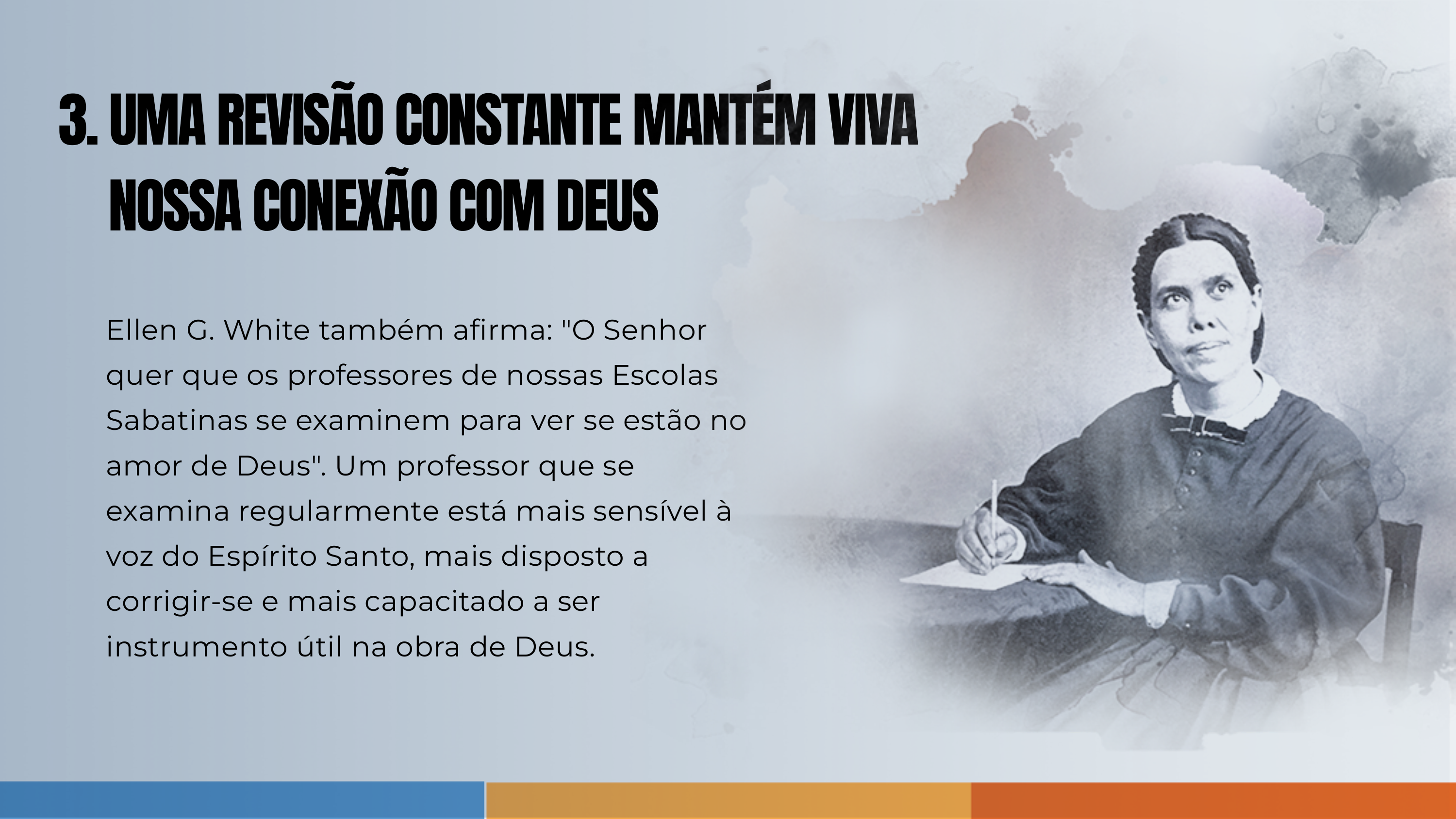

3. UMA REVISÃO CONSTANTE MANTÉM VIVA
    NOSSA CONEXÃO COM DEUS
Ellen G. White também afirma: "O Senhor quer que os professores de nossas Escolas Sabatinas se examinem para ver se estão no amor de Deus". Um professor que se examina regularmente está mais sensível à voz do Espírito Santo, mais disposto a corrigir-se e mais capacitado a ser instrumento útil na obra de Deus.